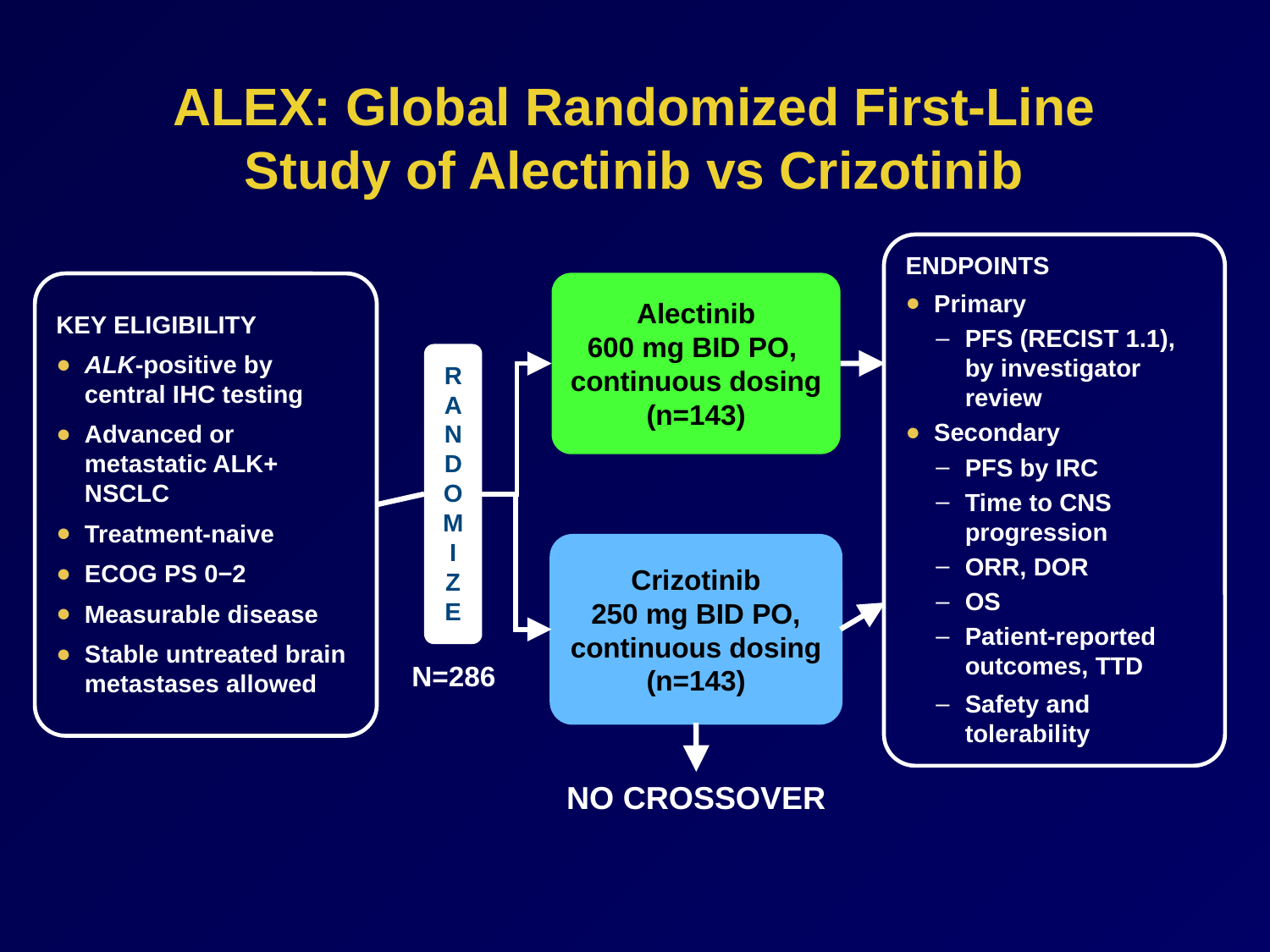

ALEX: Global Randomized First-Line Study of Alectinib vs Crizotinib

ENDPOINTS
Primary
PFS (RECIST 1.1), by investigator review
Secondary
PFS by IRC
Time to CNS progression
ORR, DOR
OS
Patient-reported   outcomes, TTD
Safety and tolerability

Alectinib
600 mg BID PO,
continuous dosing
(n=143)
KEY ELIGIBILITY
ALK-positive by central IHC testing
Advanced or metastatic ALK+ NSCLC
Treatment-naive
ECOG PS 0−2
Measurable disease
Stable untreated brain metastases allowed
R
A
N
D
O
M
I
Z
E
Crizotinib
250 mg BID PO,
continuous dosing
(n=143)

N=286
NO CROSSOVER